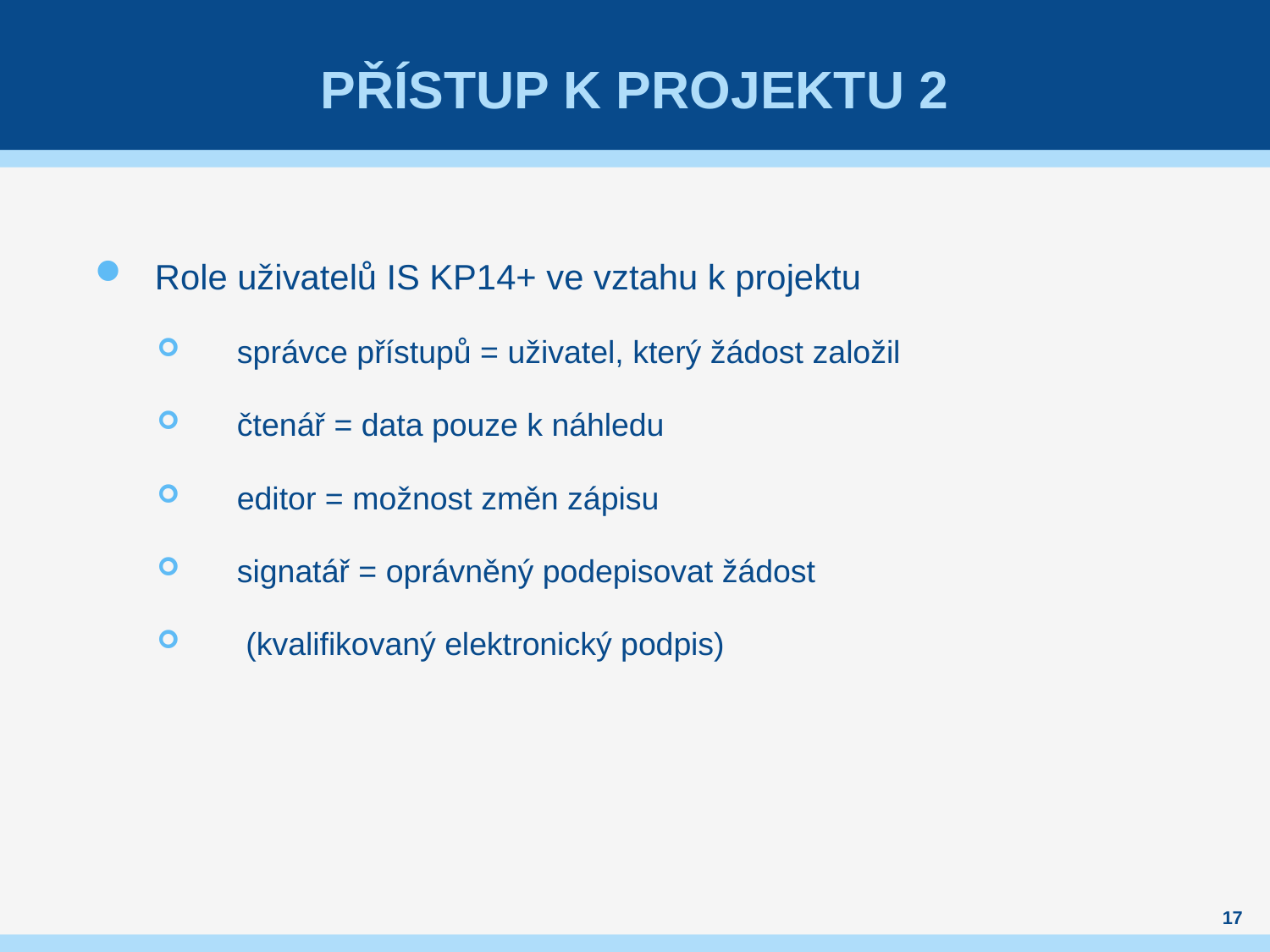

# Přístup k projektu 2
Role uživatelů IS KP14+ ve vztahu k projektu
  správce přístupů = uživatel, který žádost založil
  čtenář = data pouze k náhledu
  editor = možnost změn zápisu
  signatář = oprávněný podepisovat žádost
   (kvalifikovaný elektronický podpis)

17